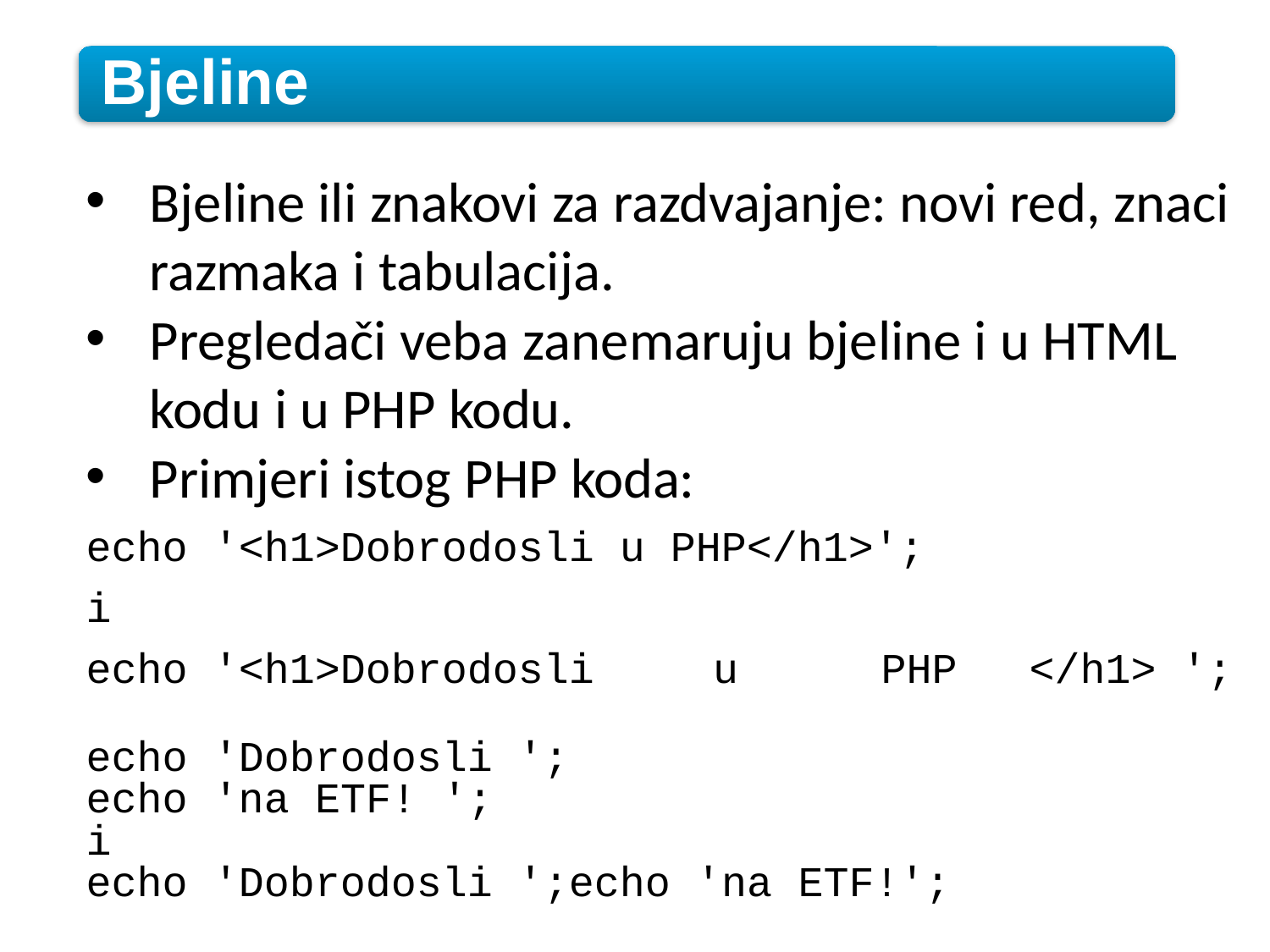

Bjeline
Bjeline ili znakovi za razdvajanje: novi red, znaci razmaka i tabulacija.
Pregledači veba zanemaruju bjeline i u HTML kodu i u PHP kodu.
Primjeri istog PHP koda:
echo '<h1>Dobrodosli u PHP</h1>';
i
echo '<h1>Dobrodosli u PHP </h1> ';

echo 'Dobrodosli ';
echo 'na ETF! ';
i
echo 'Dobrodosli ';echo 'na ETF!';